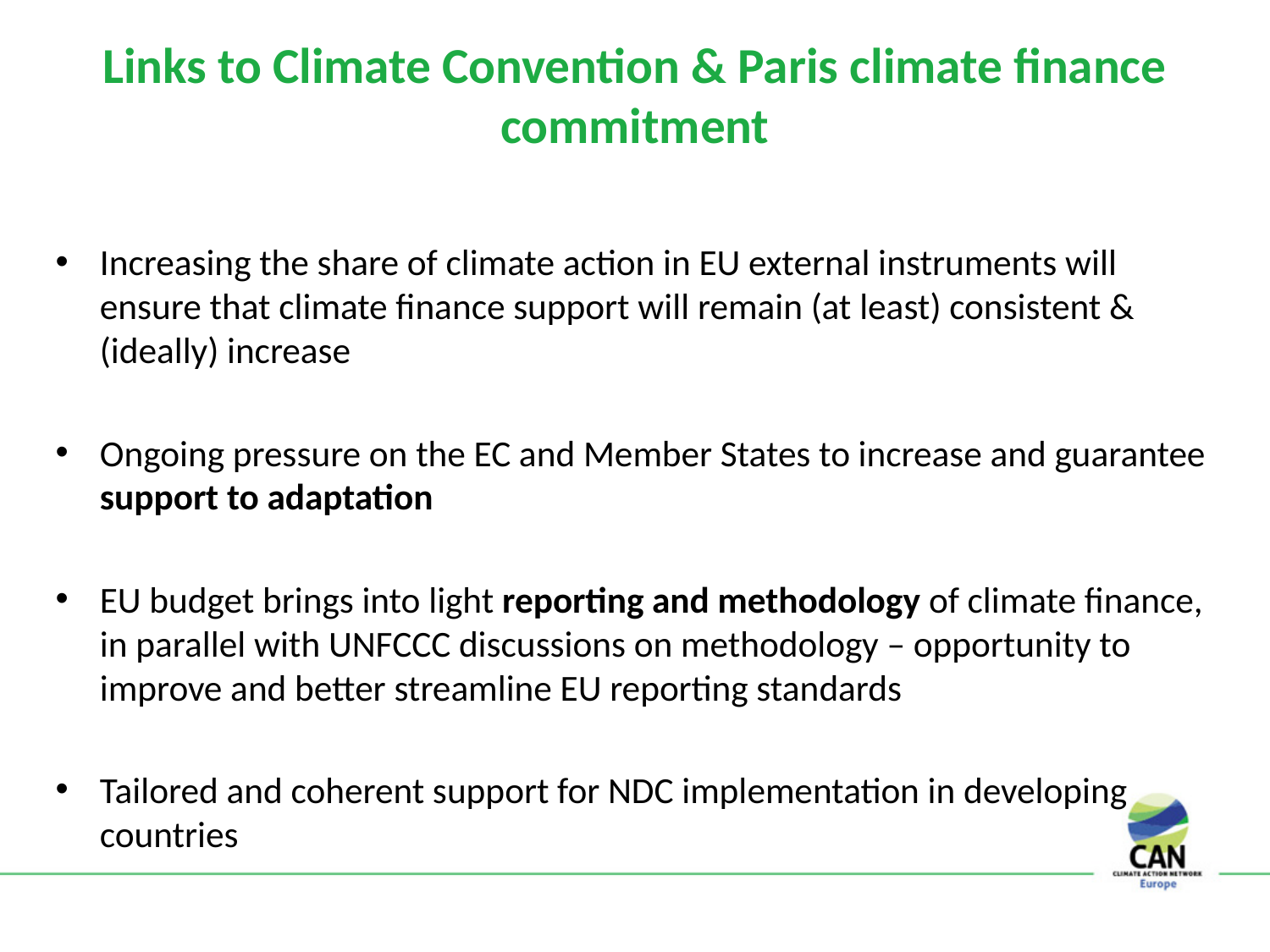

# Links to Climate Convention & Paris climate finance commitment
Increasing the share of climate action in EU external instruments will ensure that climate finance support will remain (at least) consistent & (ideally) increase

Ongoing pressure on the EC and Member States to increase and guarantee support to adaptation

EU budget brings into light reporting and methodology of climate finance, in parallel with UNFCCC discussions on methodology – opportunity to improve and better streamline EU reporting standards

Tailored and coherent support for NDC implementation in developing countries